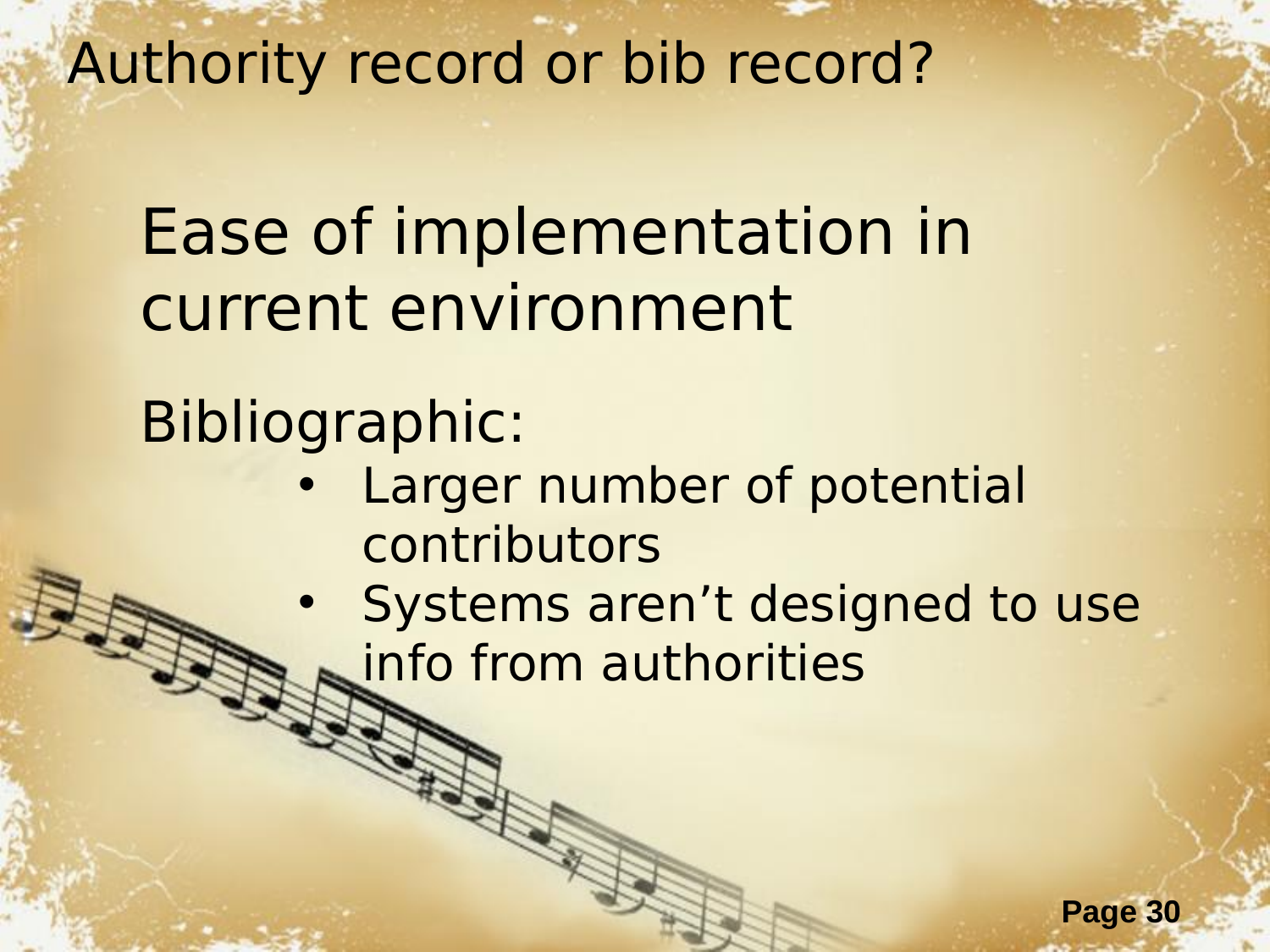

Authority record or bib record?
Ease of implementation in current environment

Bibliographic:
Larger number of potential contributors
Systems aren’t designed to use info from authorities